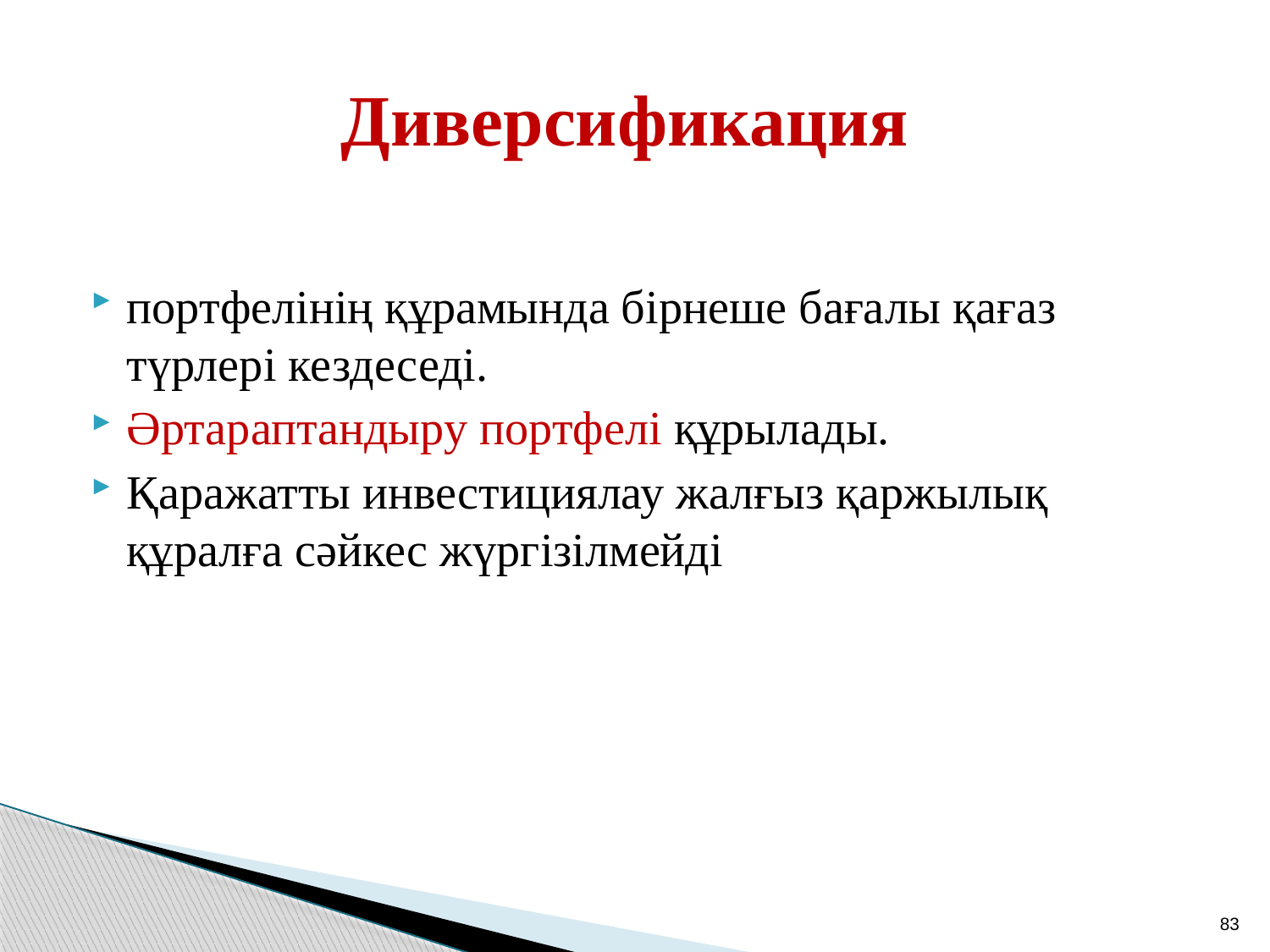

# Диверсификация

портфелінің құрамында бірнеше бағалы қағаз түрлері кездеседі.
Әртараптандыру портфелі құрылады.
Қаражатты инвестициялау жалғыз қаржылық құралға сәйкес жүргізілмейді

83